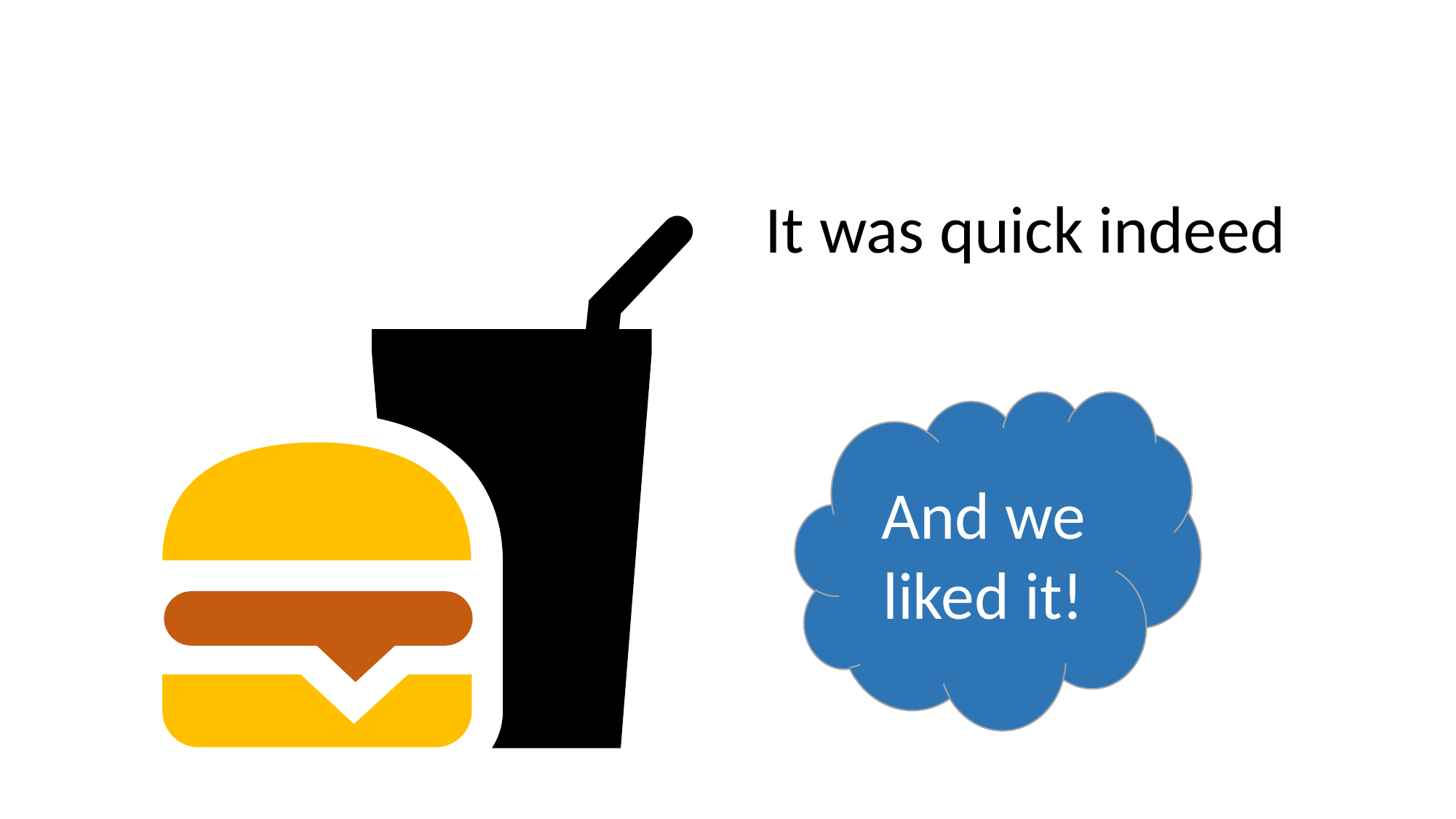

It was quick indeed

And we liked it!